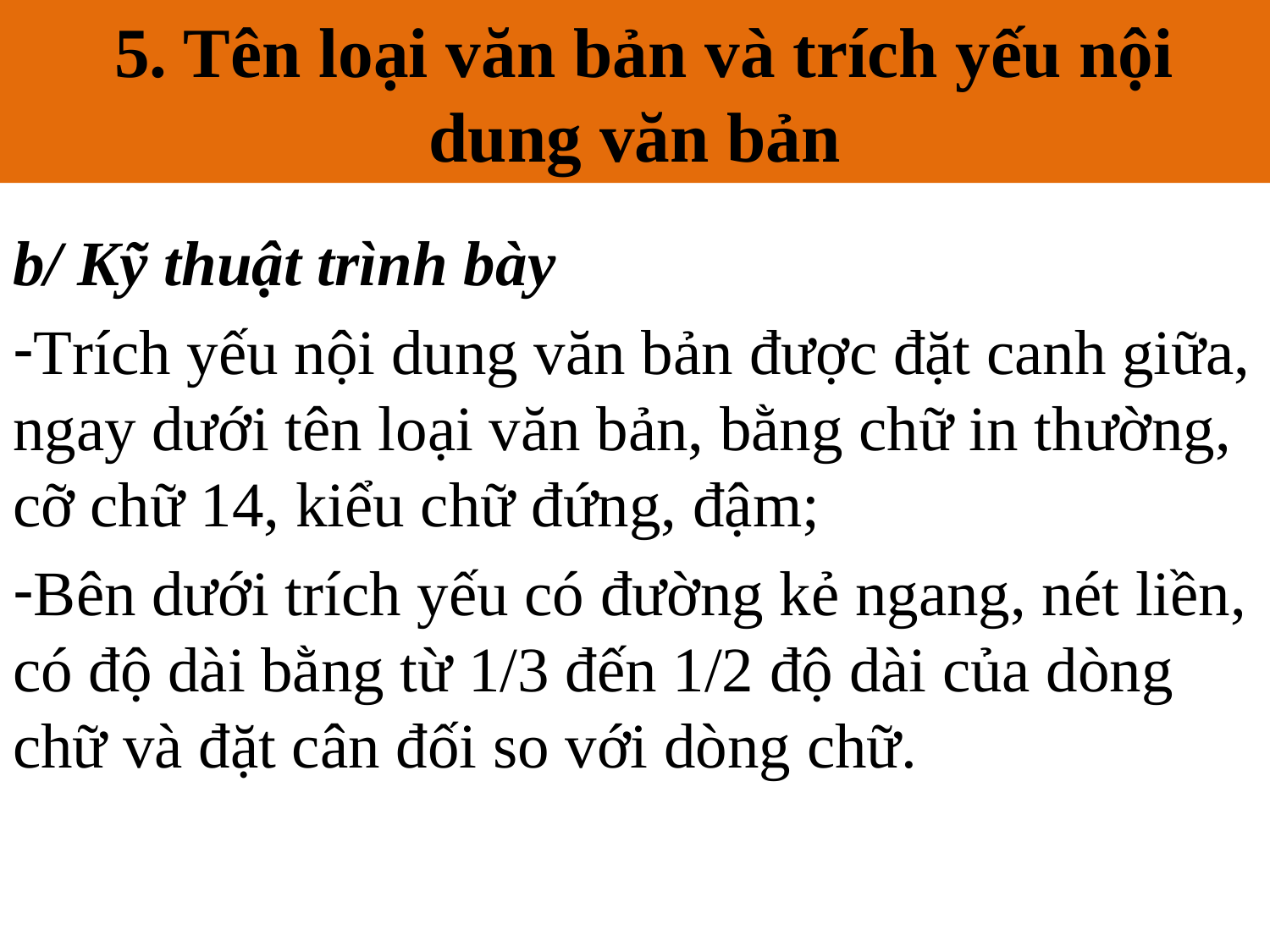

5. Tên loại văn bản và trích yếu nội dung văn bản
# 5. Tên loại văn bản và trích yếu nội dung văn bản
b/ Kỹ thuật trình bày
Trích yếu nội dung văn bản được đặt canh giữa, ngay dưới tên loại văn bản, bằng chữ in thường, cỡ chữ 14, kiểu chữ đứng, đậm;
Bên dưới trích yếu có đường kẻ ngang, nét liền, có độ dài bằng từ 1/3 đến 1/2 độ dài của dòng chữ và đặt cân đối so với dòng chữ.